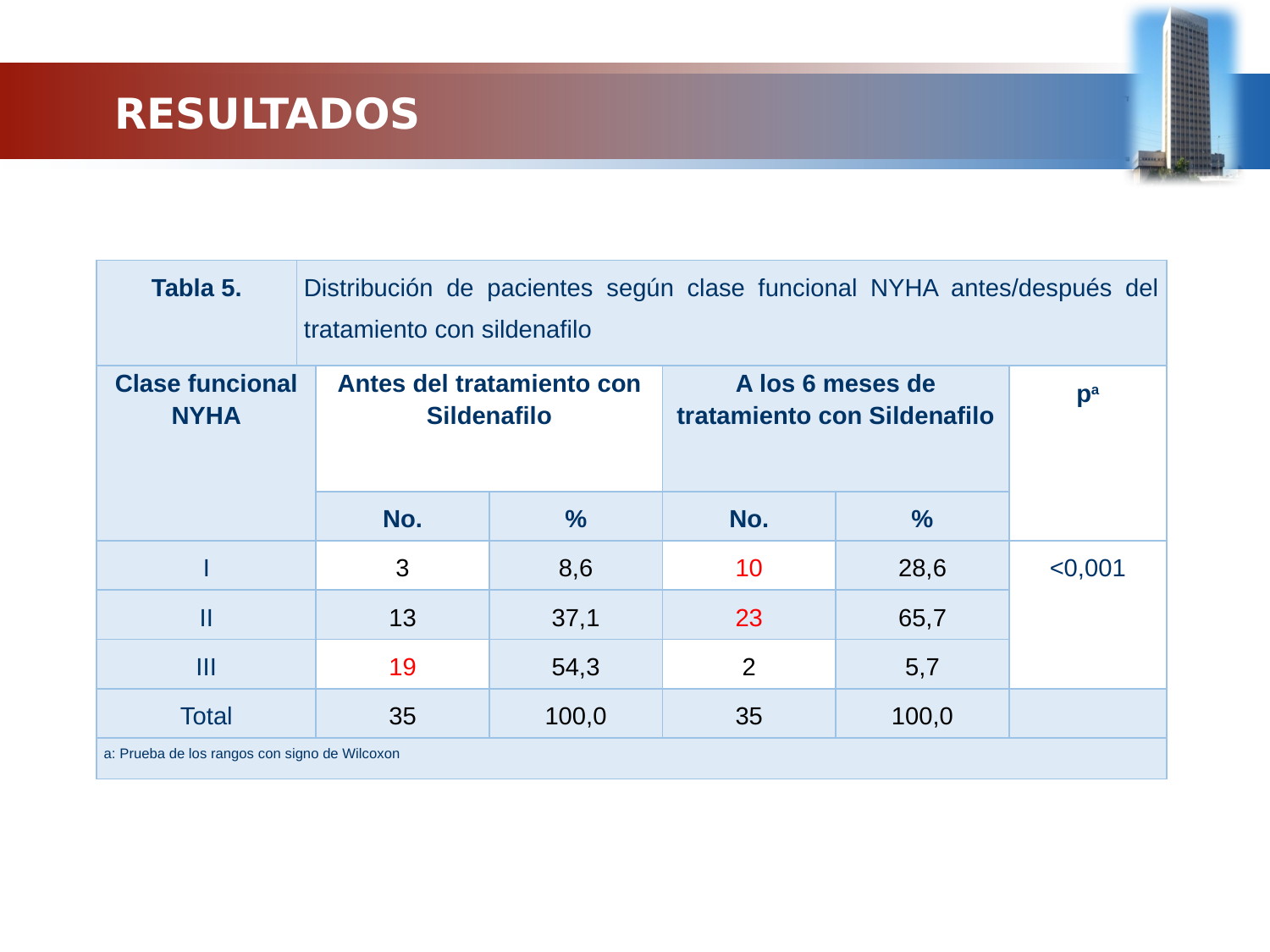

RESULTADOS
| Tabla 5. | Distribución de pacientes según clase funcional NYHA antes/después del tratamiento con sildenafilo |  |  |  |  |  |
| --- | --- | --- | --- | --- | --- | --- |
| Clase funcional NYHA |  | Antes del tratamiento con Sildenafilo |  | A los 6 meses de tratamiento con Sildenafilo |  | pa |
|  |  | No. | % | No. | % |  |
| I |  | 3 | 8,6 | 10 | 28,6 | <0,001 |
| II |  | 13 | 37,1 | 23 | 65,7 |  |
| III |  | 19 | 54,3 | 2 | 5,7 |  |
| Total |  | 35 | 100,0 | 35 | 100,0 |  |
| a: Prueba de los rangos con signo de Wilcoxon |  |  |  |  |  |  |